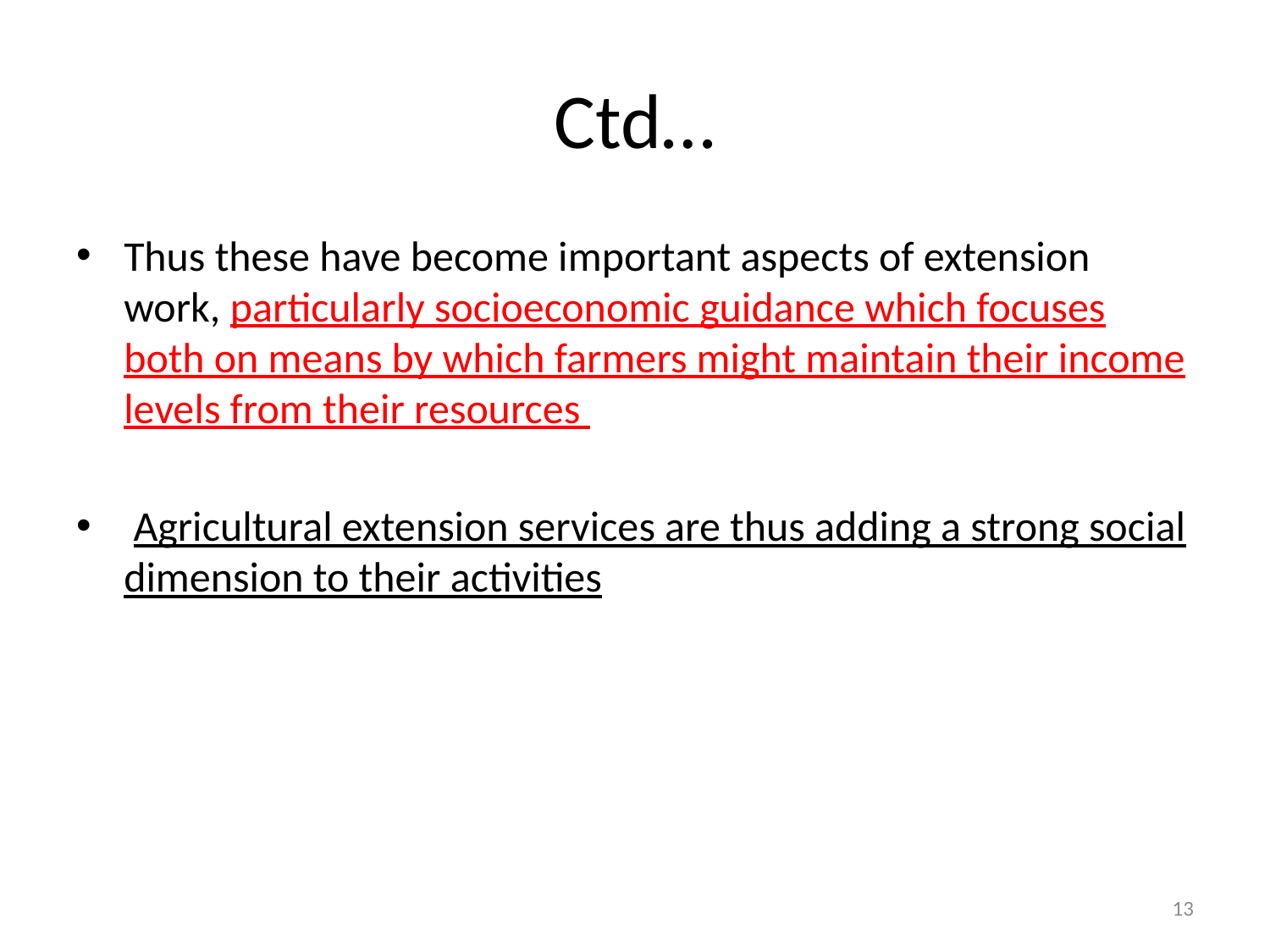

# Ctd…
Thus these have become important aspects of extension work, particularly socioeconomic guidance which focuses both on means by which farmers might maintain their income levels from their resources

 Agricultural extension services are thus adding a strong social dimension to their activities
13